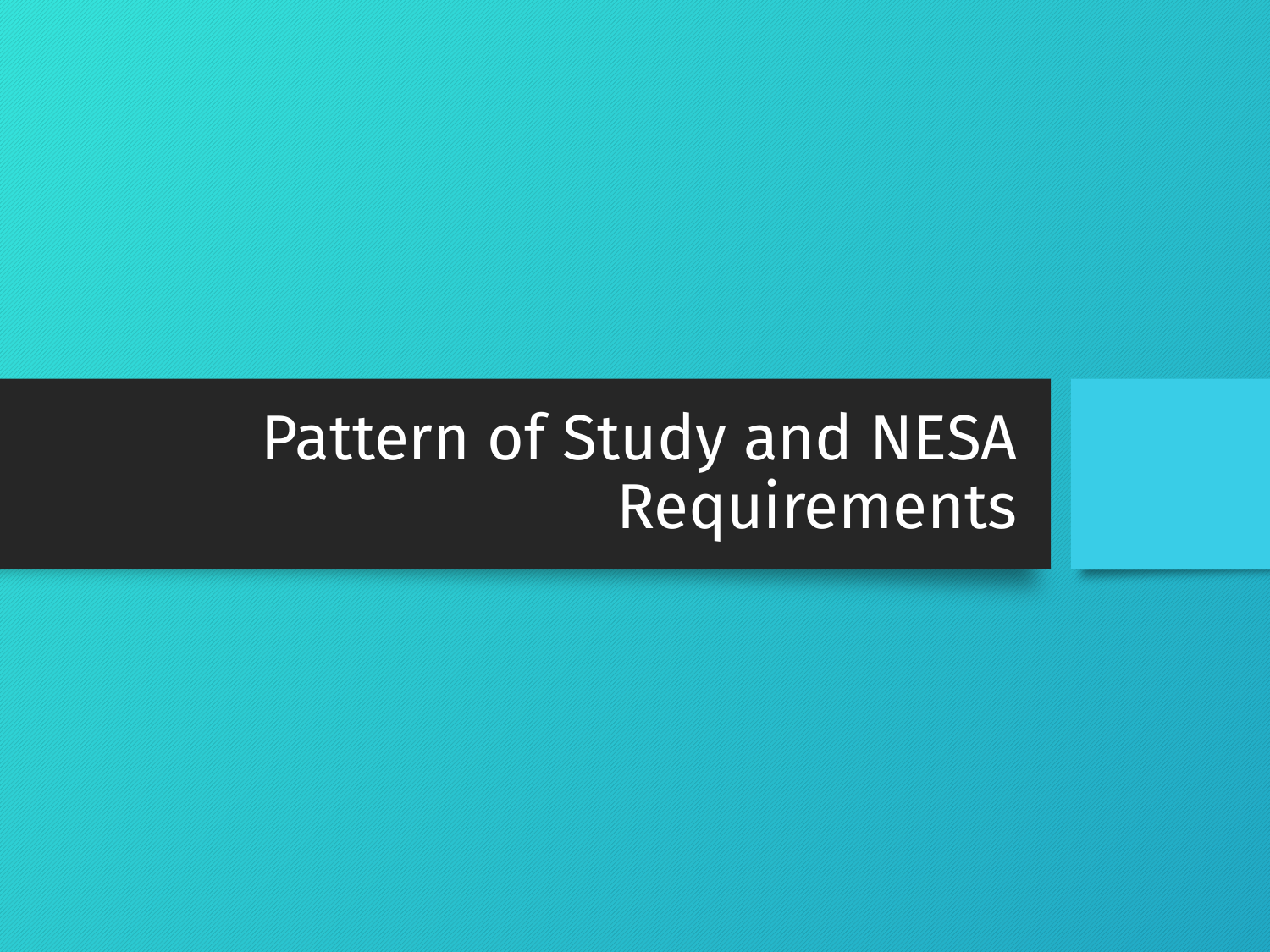

# Pattern of Study and NESA Requirements